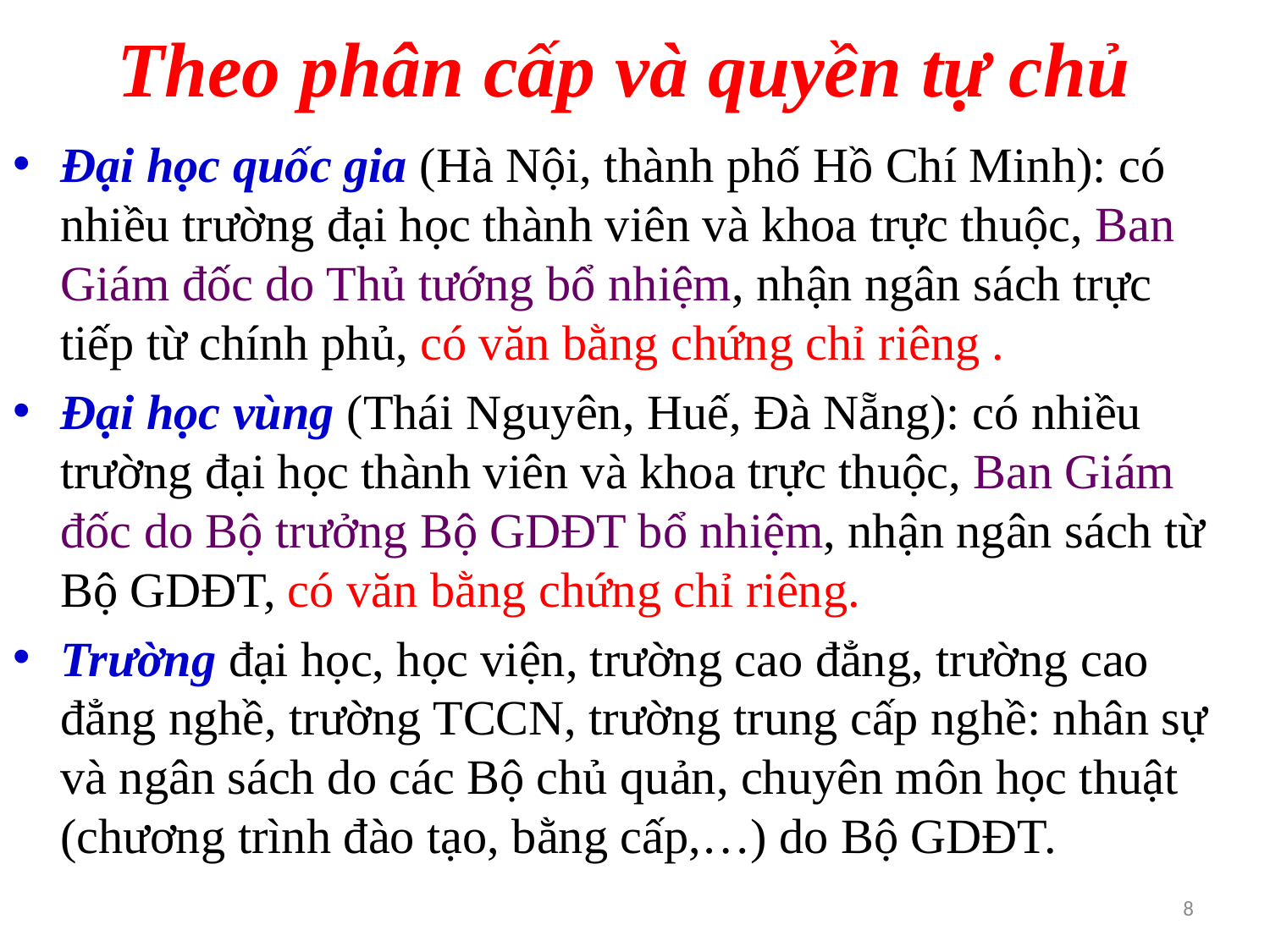

# Theo phân cấp và quyền tự chủ
Đại học quốc gia (Hà Nội, thành phố Hồ Chí Minh): có nhiều trường đại học thành viên và khoa trực thuộc, Ban Giám đốc do Thủ tướng bổ nhiệm, nhận ngân sách trực tiếp từ chính phủ, có văn bằng chứng chỉ riêng .
Đại học vùng (Thái Nguyên, Huế, Đà Nẵng): có nhiều trường đại học thành viên và khoa trực thuộc, Ban Giám đốc do Bộ trưởng Bộ GDĐT bổ nhiệm, nhận ngân sách từ Bộ GDĐT, có văn bằng chứng chỉ riêng.
Trường đại học, học viện, trường cao đẳng, trường cao đẳng nghề, trường TCCN, trường trung cấp nghề: nhân sự và ngân sách do các Bộ chủ quản, chuyên môn học thuật (chương trình đào tạo, bằng cấp,…) do Bộ GDĐT.

8